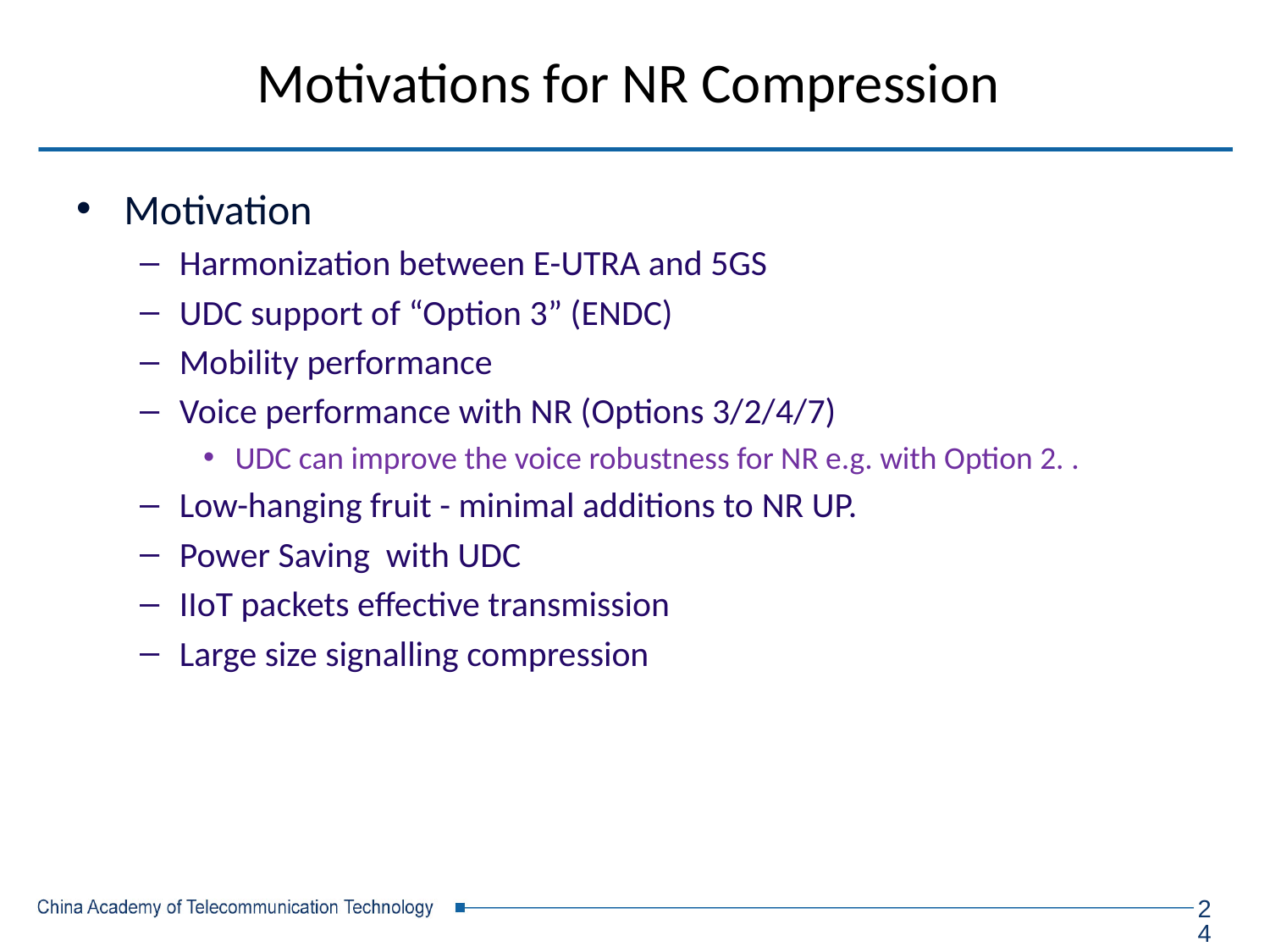

# Motivations for NR Compression
Motivation
Harmonization between E-UTRA and 5GS
UDC support of “Option 3” (ENDC)
Mobility performance
Voice performance with NR (Options 3/2/4/7)
UDC can improve the voice robustness for NR e.g. with Option 2. .
Low-hanging fruit - minimal additions to NR UP.
Power Saving  with UDC
IIoT packets effective transmission
Large size signalling compression

24